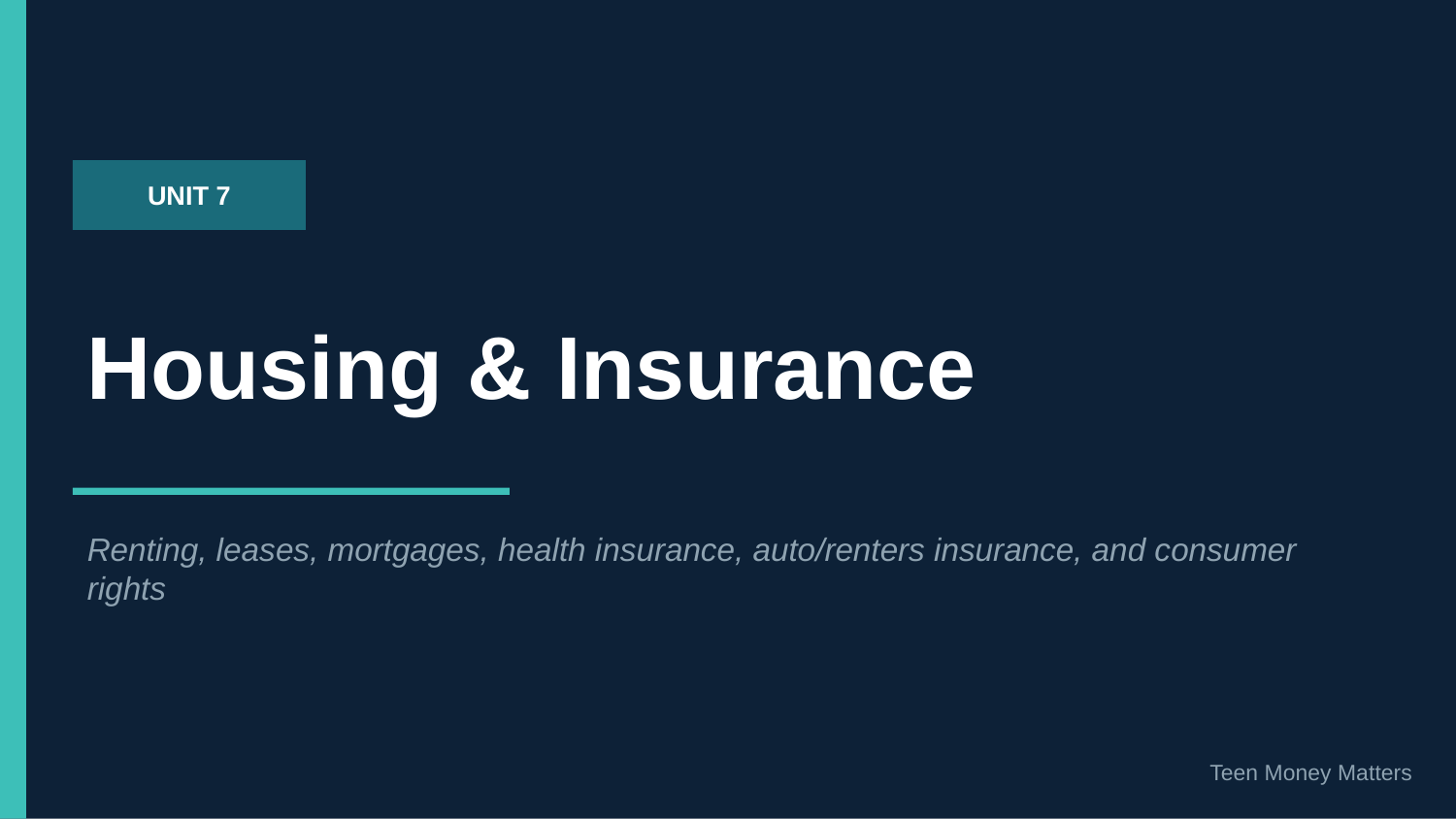

UNIT 7
Housing & Insurance

Renting, leases, mortgages, health insurance, auto/renters insurance, and consumer rights
Teen Money Matters